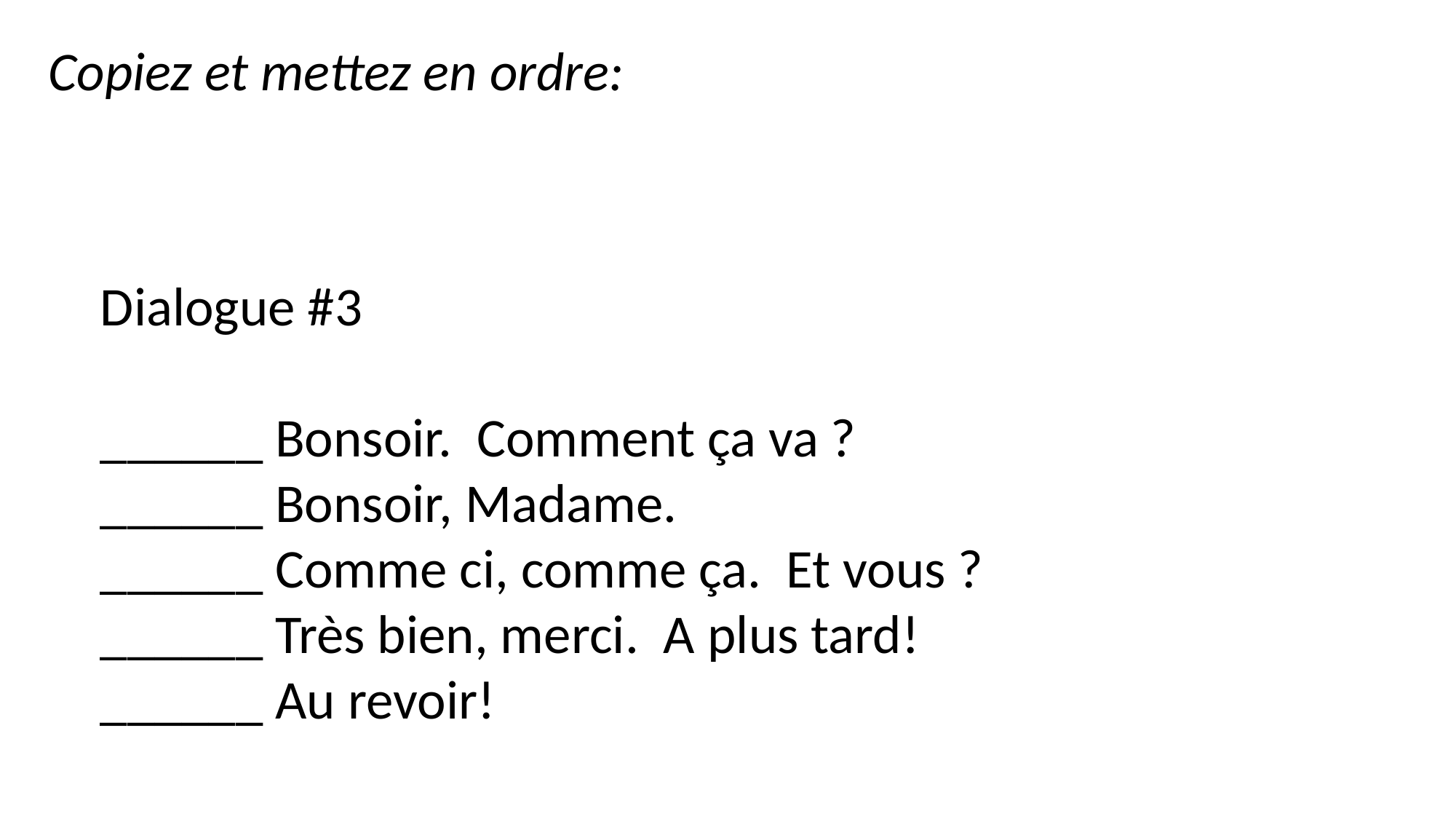

Copiez et mettez en ordre:
Dialogue #3

______ Bonsoir.  Comment ça va ?
______ Bonsoir, Madame.
______ Comme ci, comme ça.  Et vous ?
______ Très bien, merci.  A plus tard!
______ Au revoir!